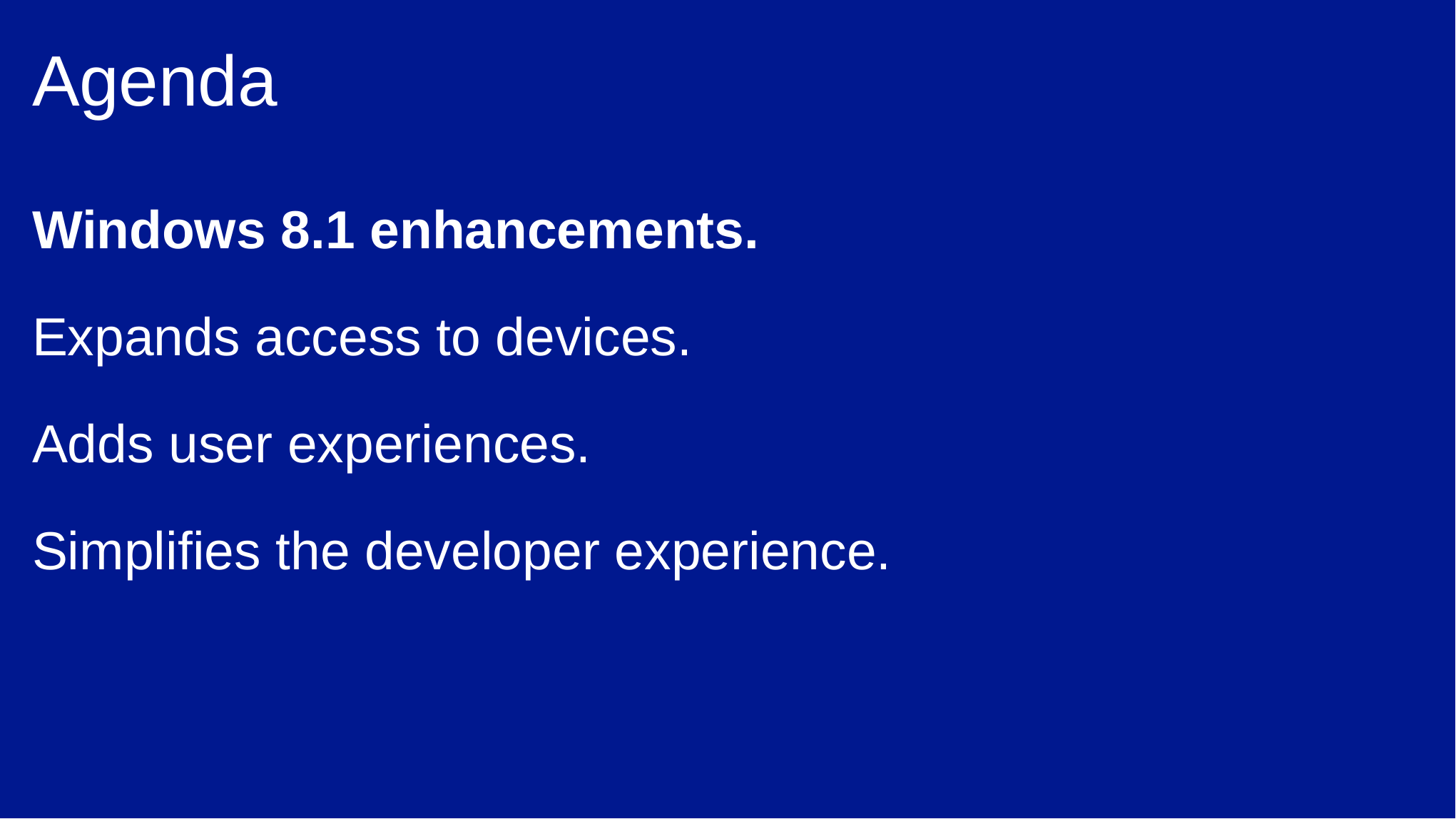

# Agenda
Windows 8.1 enhancements.
Expands access to devices.
Adds user experiences.
Simplifies the developer experience.